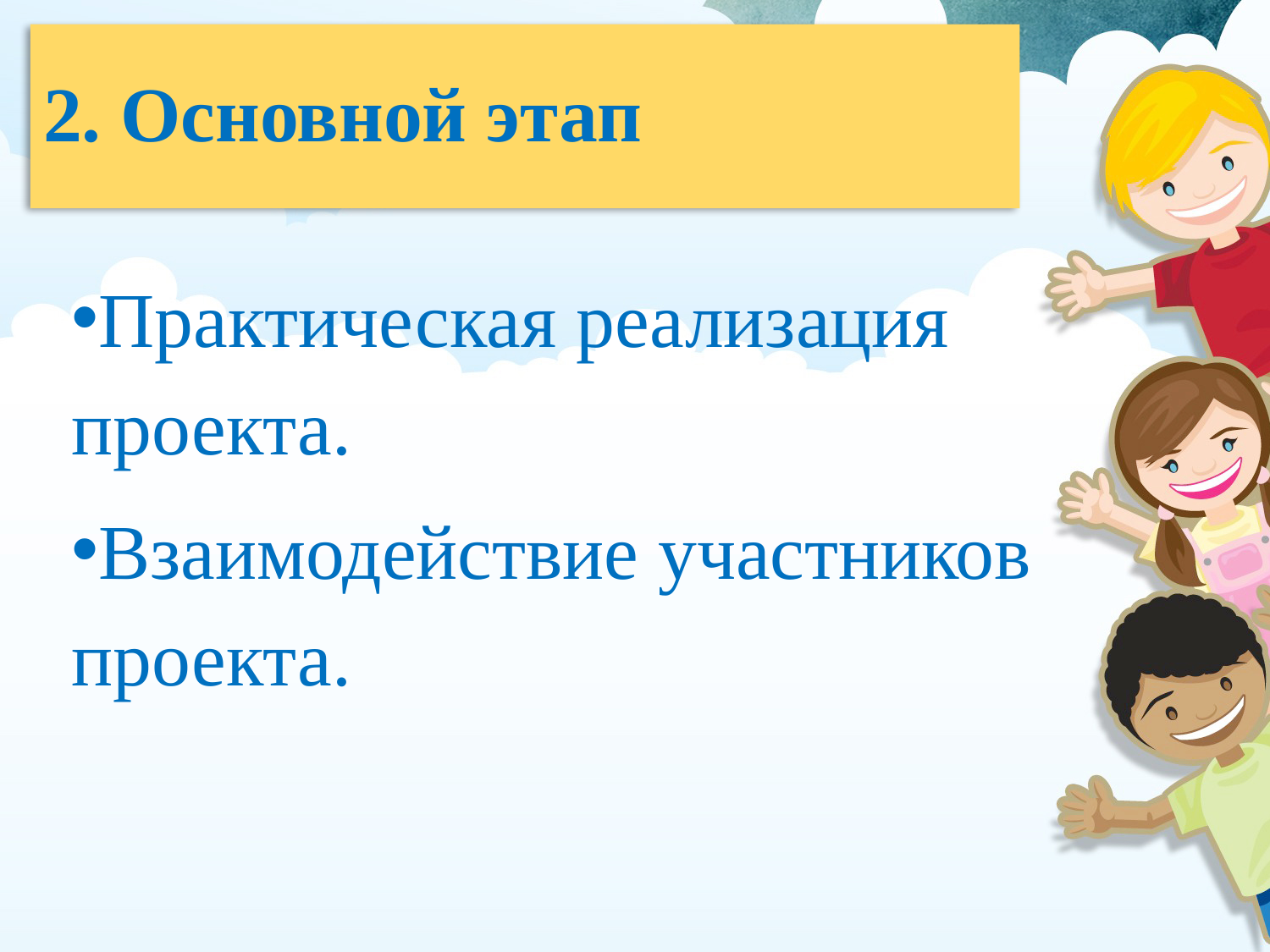

# 2. Основной этап
Практическая реализация проекта.
Взаимодействие участников проекта.